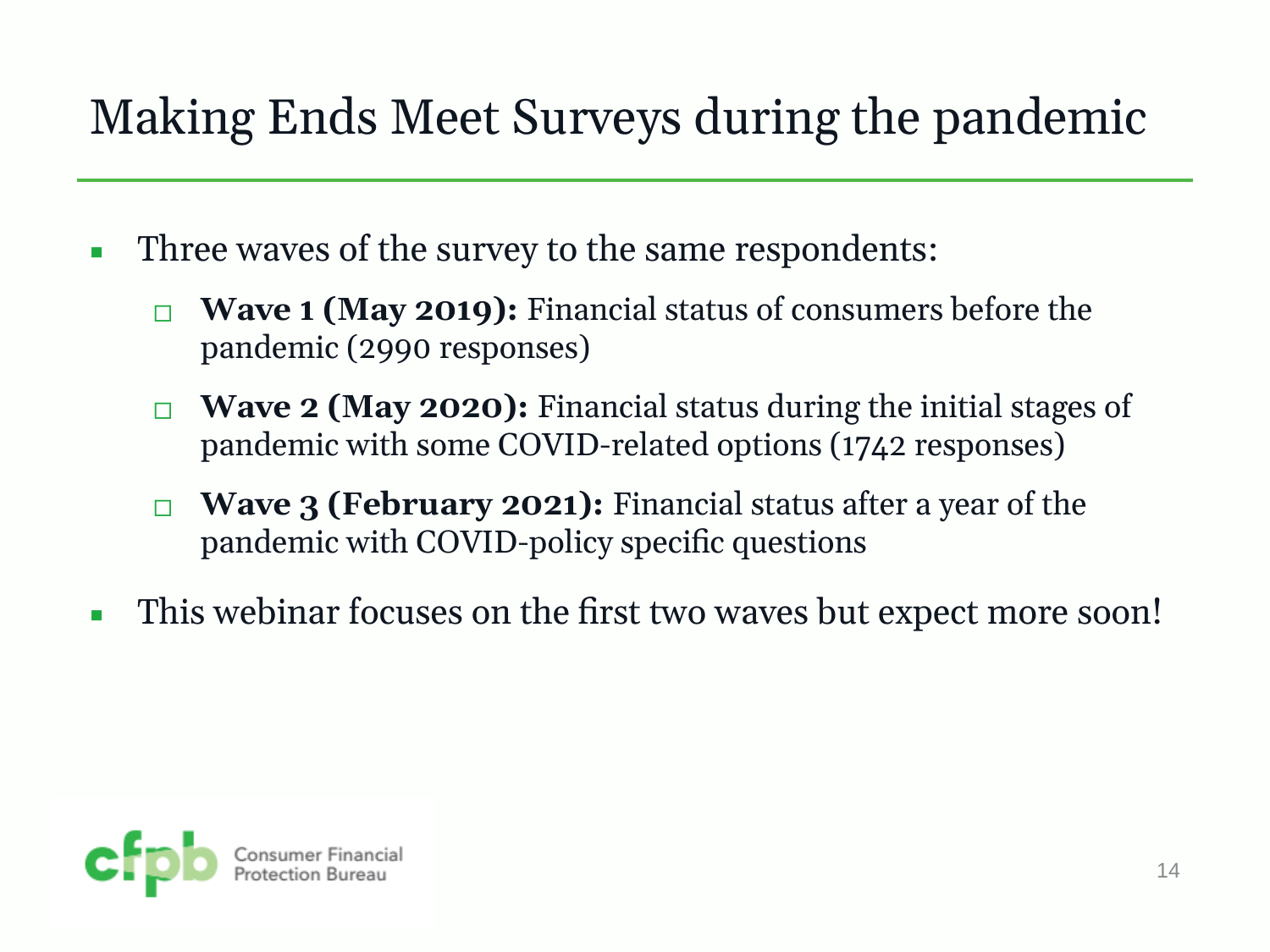

# Making Ends Meet Surveys during the pandemic
Three waves of the survey to the same respondents:
Wave 1 (May 2019): Financial status of consumers before the pandemic (2990 responses)
Wave 2 (May 2020): Financial status during the initial stages of pandemic with some COVID-related options (1742 responses)
Wave 3 (February 2021): Financial status after a year of the pandemic with COVID-policy specific questions
This webinar focuses on the first two waves but expect more soon!

14